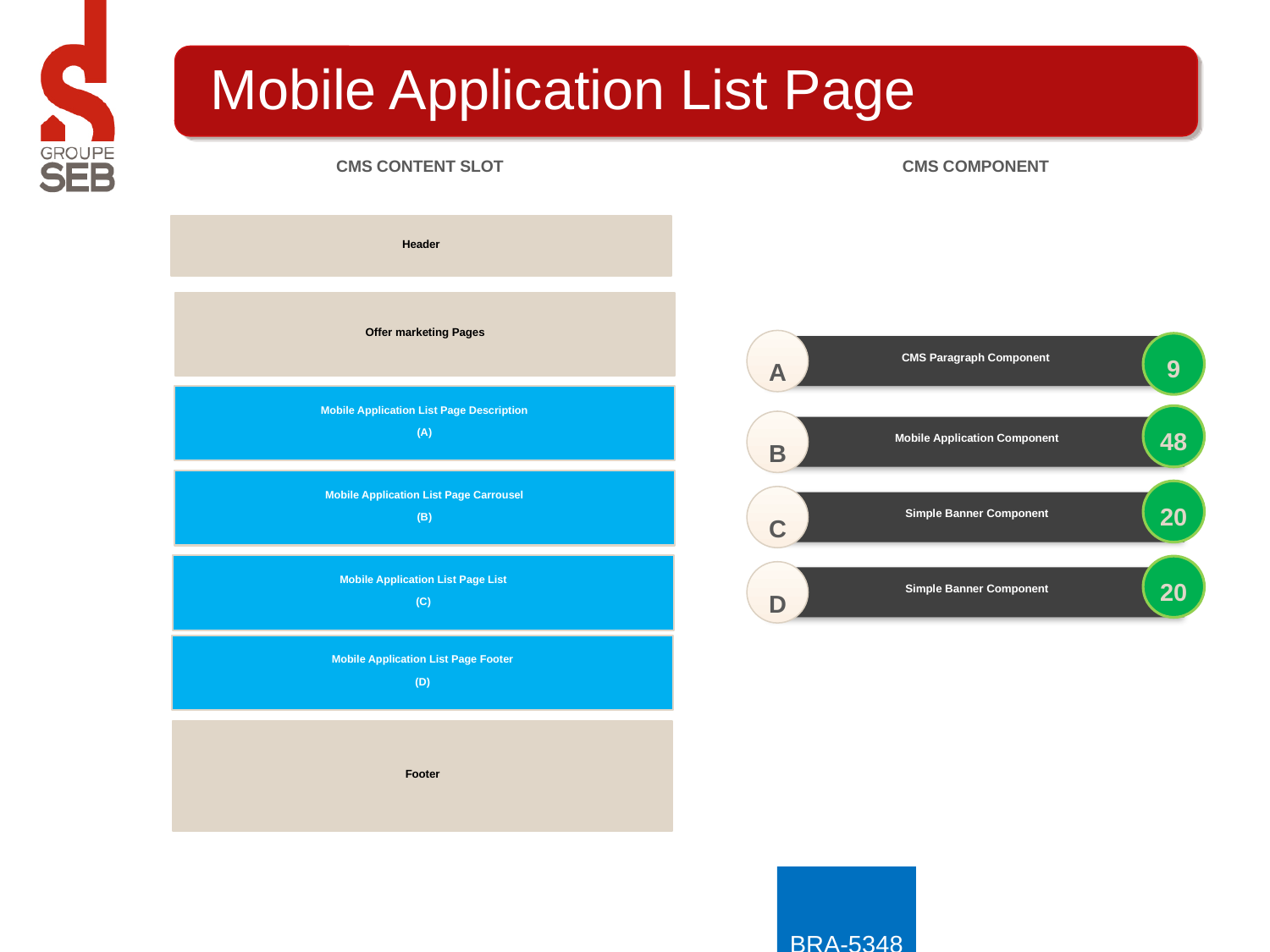

# Mobile Application List Page
CMS Content Slot
CMS Component
Header
Mobile Application List Page Description
(A)
Mobile Application List Page Carrousel
(B)
Mobile Application List Page List
(C)
Mobile Application List Page Footer
(D)
Footer
Offer marketing Pages
A
CMS Paragraph Component
9
48
B
Mobile Application Component
20
C
Simple Banner Component
20
D
Simple Banner Component

BRA-5348